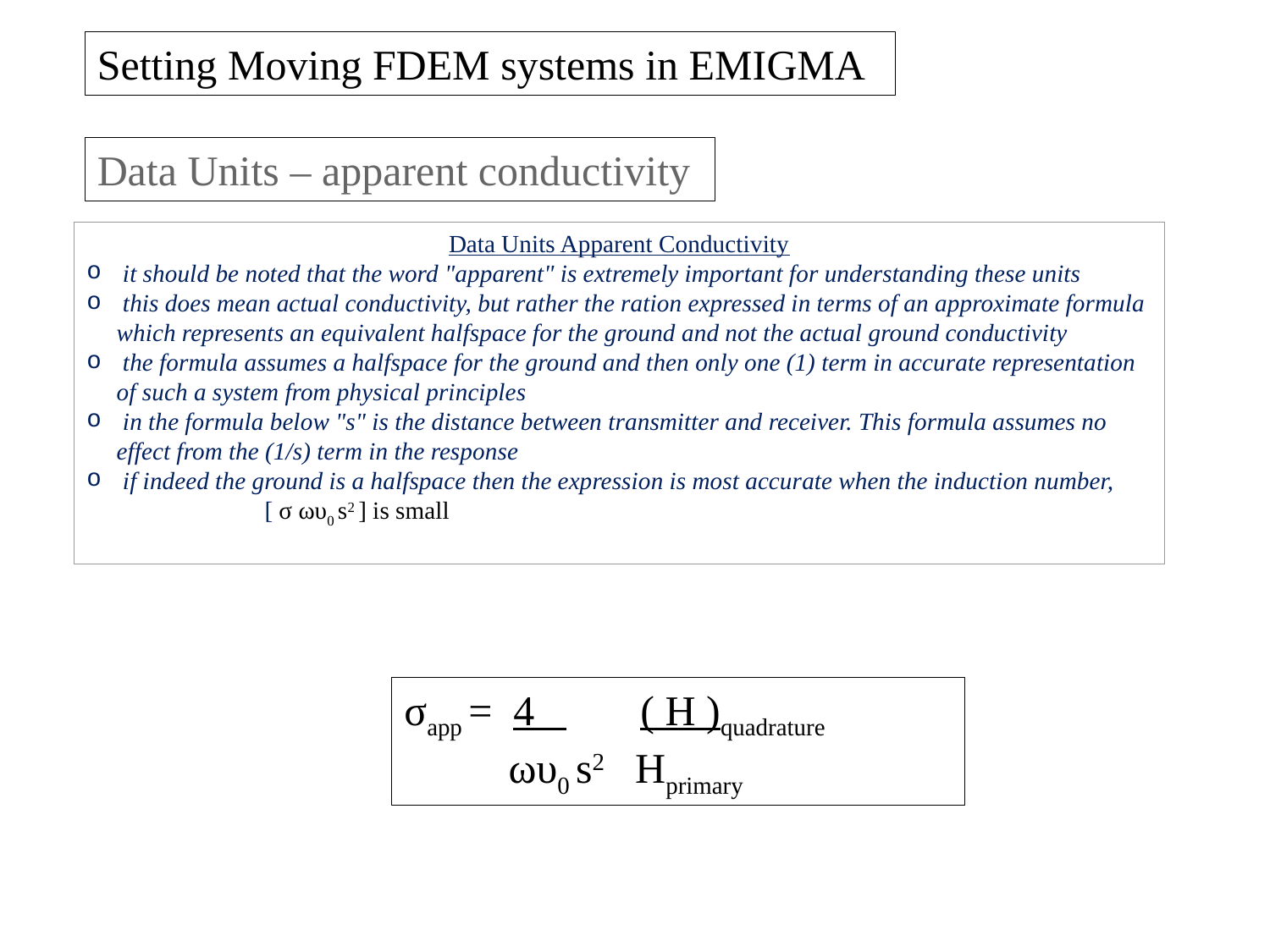

Setting Moving FDEM systems in EMIGMA
Data Units – apparent conductivity
Data Units Apparent Conductivity
 it should be noted that the word "apparent" is extremely important for understanding these units
 this does mean actual conductivity, but rather the ration expressed in terms of an approximate formula which represents an equivalent halfspace for the ground and not the actual ground conductivity
 the formula assumes a halfspace for the ground and then only one (1) term in accurate representation of such a system from physical principles
 in the formula below "s" is the distance between transmitter and receiver. This formula assumes no effect from the (1/s) term in the response
 if indeed the ground is a halfspace then the expression is most accurate when the induction number,
                             [ σ ωυ0 s2 ] is small

σapp =  4          ( H )quadrature
                 ωυ0 s2     Hprimary